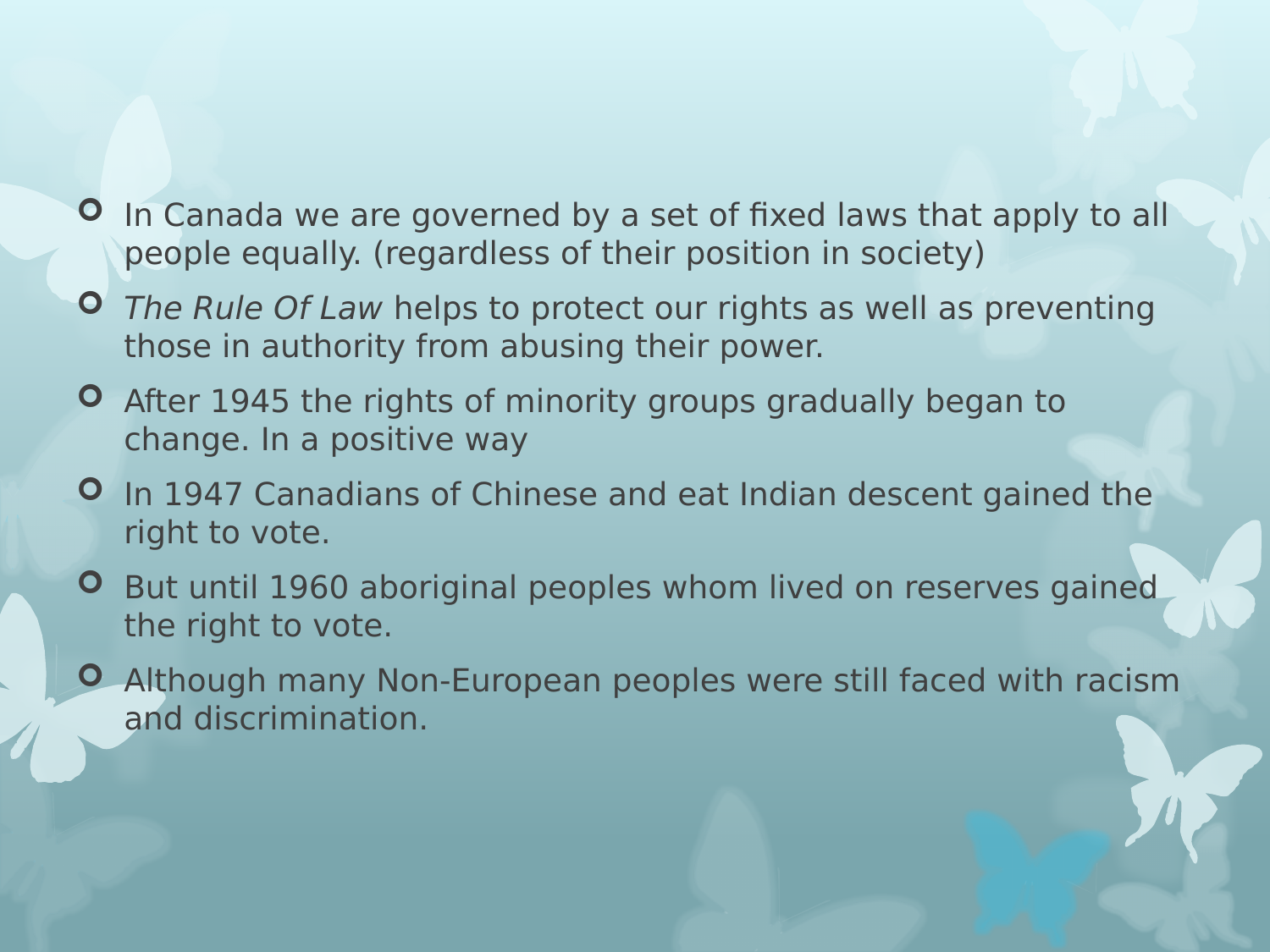

In Canada we are governed by a set of fixed laws that apply to all people equally. (regardless of their position in society)
The Rule Of Law helps to protect our rights as well as preventing those in authority from abusing their power.
After 1945 the rights of minority groups gradually began to change. In a positive way
In 1947 Canadians of Chinese and eat Indian descent gained the right to vote.
But until 1960 aboriginal peoples whom lived on reserves gained the right to vote.
Although many Non-European peoples were still faced with racism and discrimination.